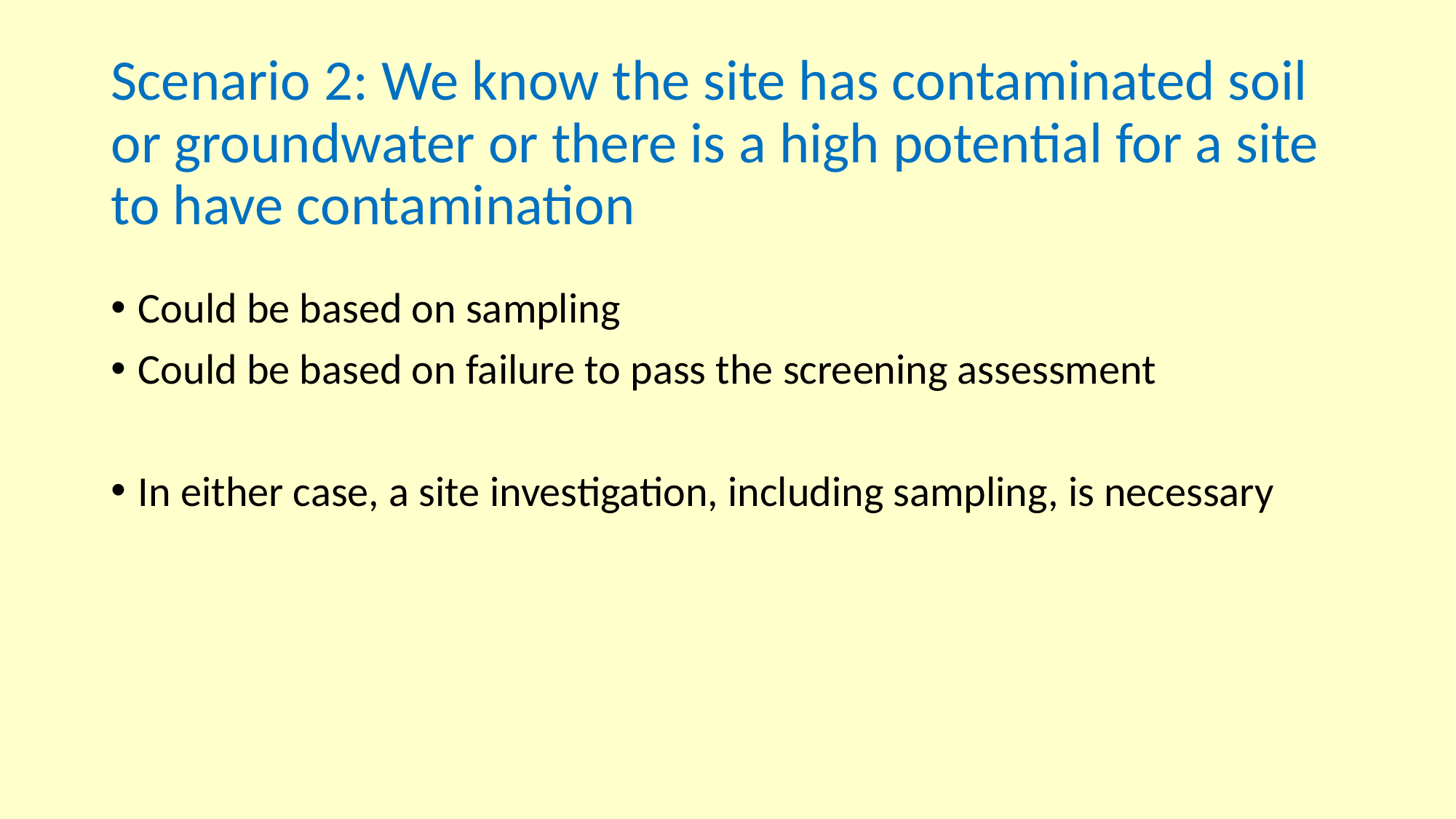

# Scenario 2: We know the site has contaminated soil or groundwater or there is a high potential for a site to have contamination
Could be based on sampling
Could be based on failure to pass the screening assessment

In either case, a site investigation, including sampling, is necessary